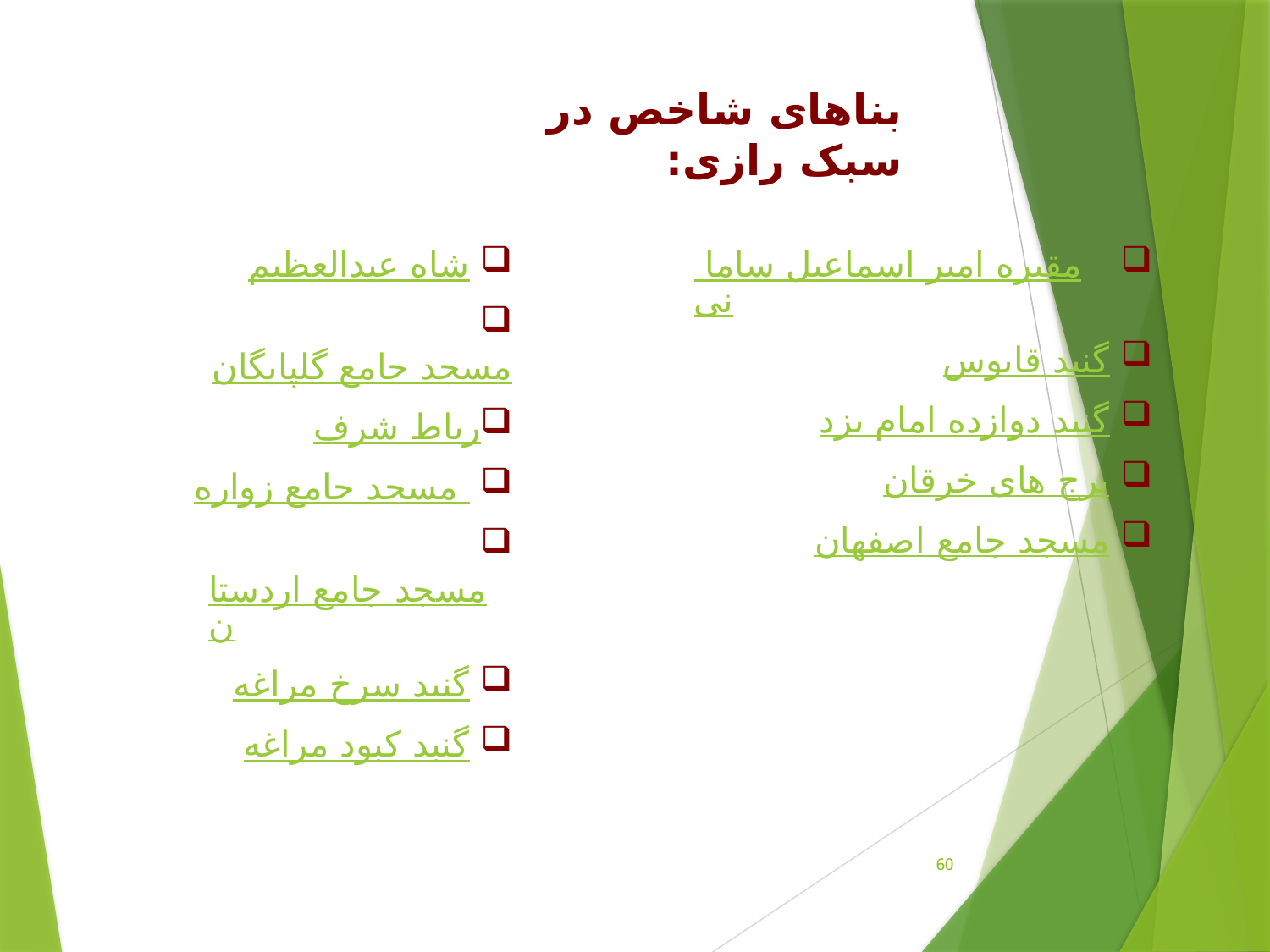

بناهای شاخص در سبک رازی:
 شاه عبدالعظیم
 مسجد جامع گلپایگان
رباط شرف
 مسجد جامع زواره
 مسجد جامع اردستان
 گنبد سرخ مراغه
 گنبد کبود مراغه
 مقبره امیر اسماعیل سامانی
 گنبد قابوس
 گنبد دوازده امام یزد
 برج های خرقان
 مسجد جامع اصفهان
60